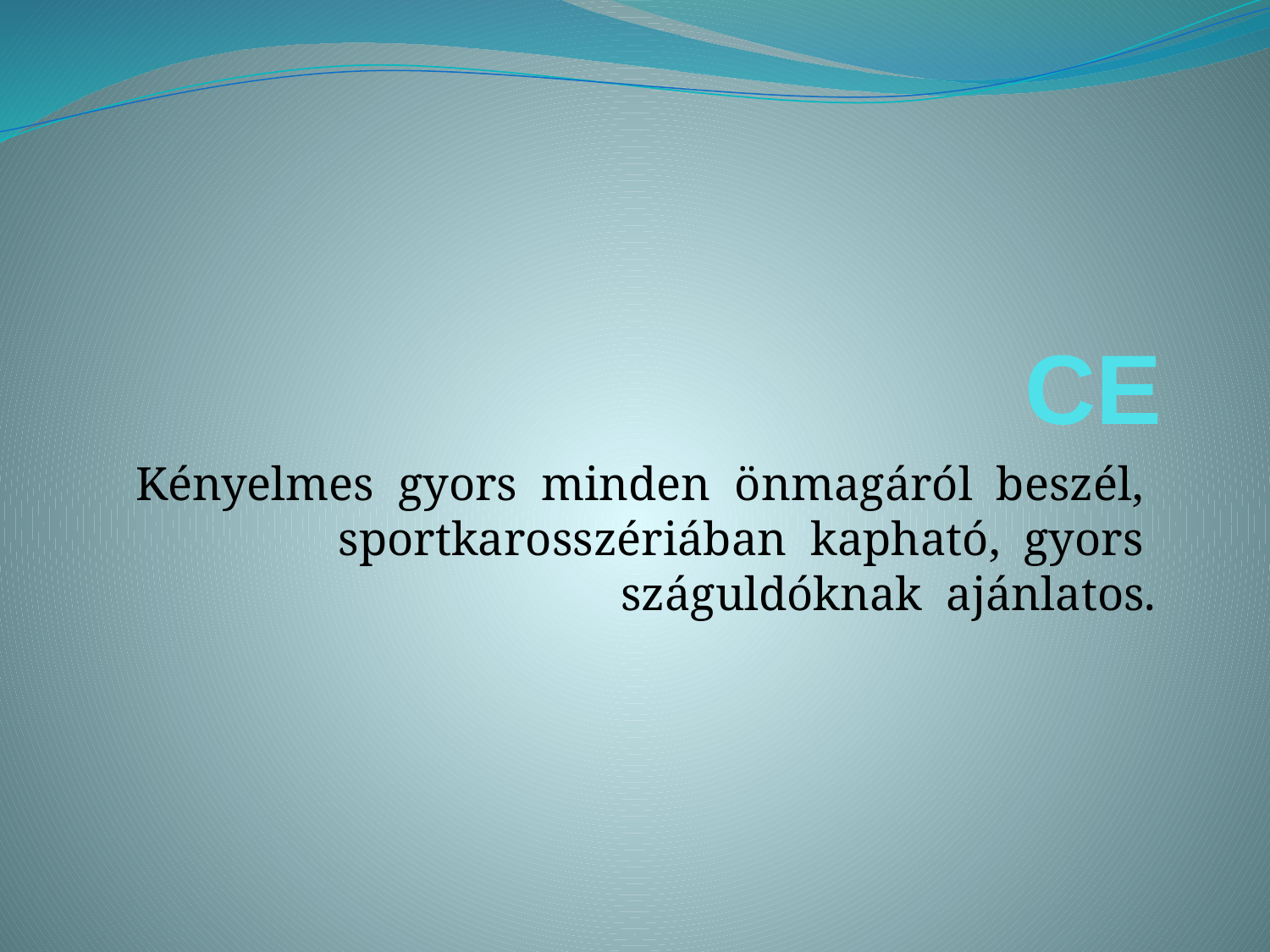

# CE
Kényelmes  gyors  minden  önmagáról  beszél,  sportkarosszériában  kapható,  gyors  száguldóknak  ajánlatos.